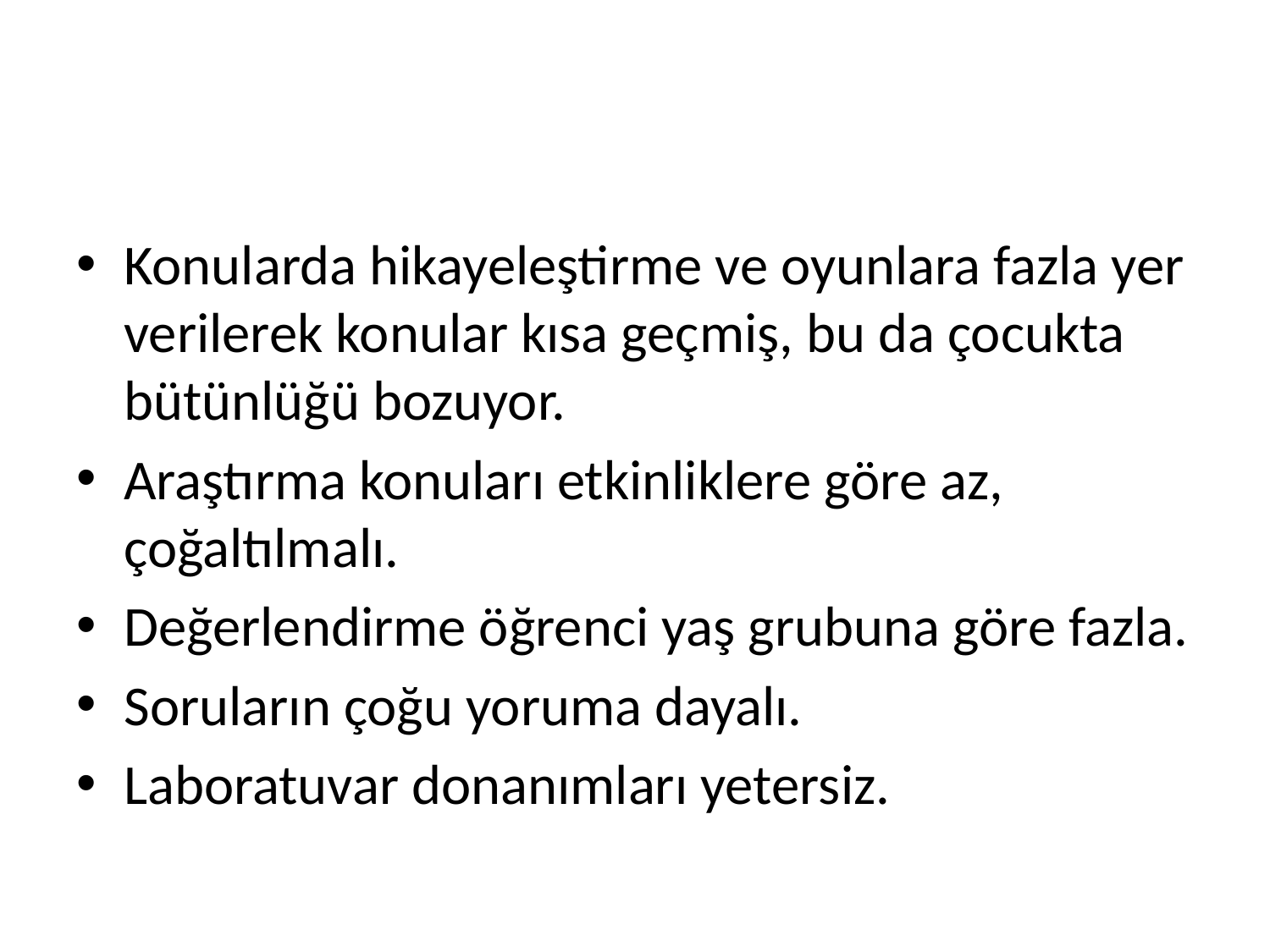

#
Konularda hikayeleştirme ve oyunlara fazla yer verilerek konular kısa geçmiş, bu da çocukta bütünlüğü bozuyor.
Araştırma konuları etkinliklere göre az, çoğaltılmalı.
Değerlendirme öğrenci yaş grubuna göre fazla.
Soruların çoğu yoruma dayalı.
Laboratuvar donanımları yetersiz.